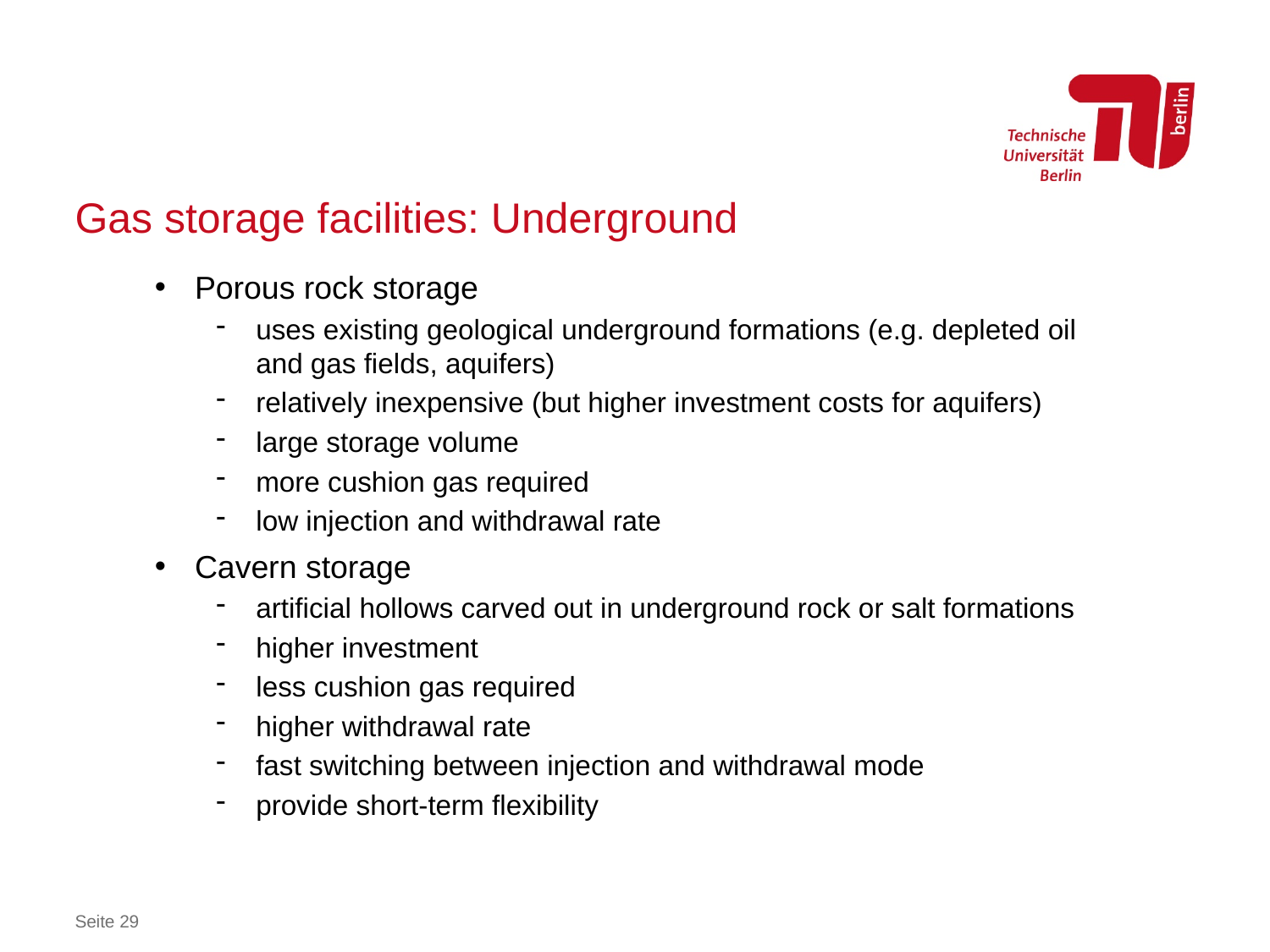

# Gas storage facilities: Underground
Porous rock storage
uses existing geological underground formations (e.g. depleted oil and gas fields, aquifers)
relatively inexpensive (but higher investment costs for aquifers)
large storage volume
more cushion gas required
low injection and withdrawal rate
Cavern storage
artificial hollows carved out in underground rock or salt formations
higher investment
less cushion gas required
higher withdrawal rate
fast switching between injection and withdrawal mode
provide short-term flexibility

Seite 29